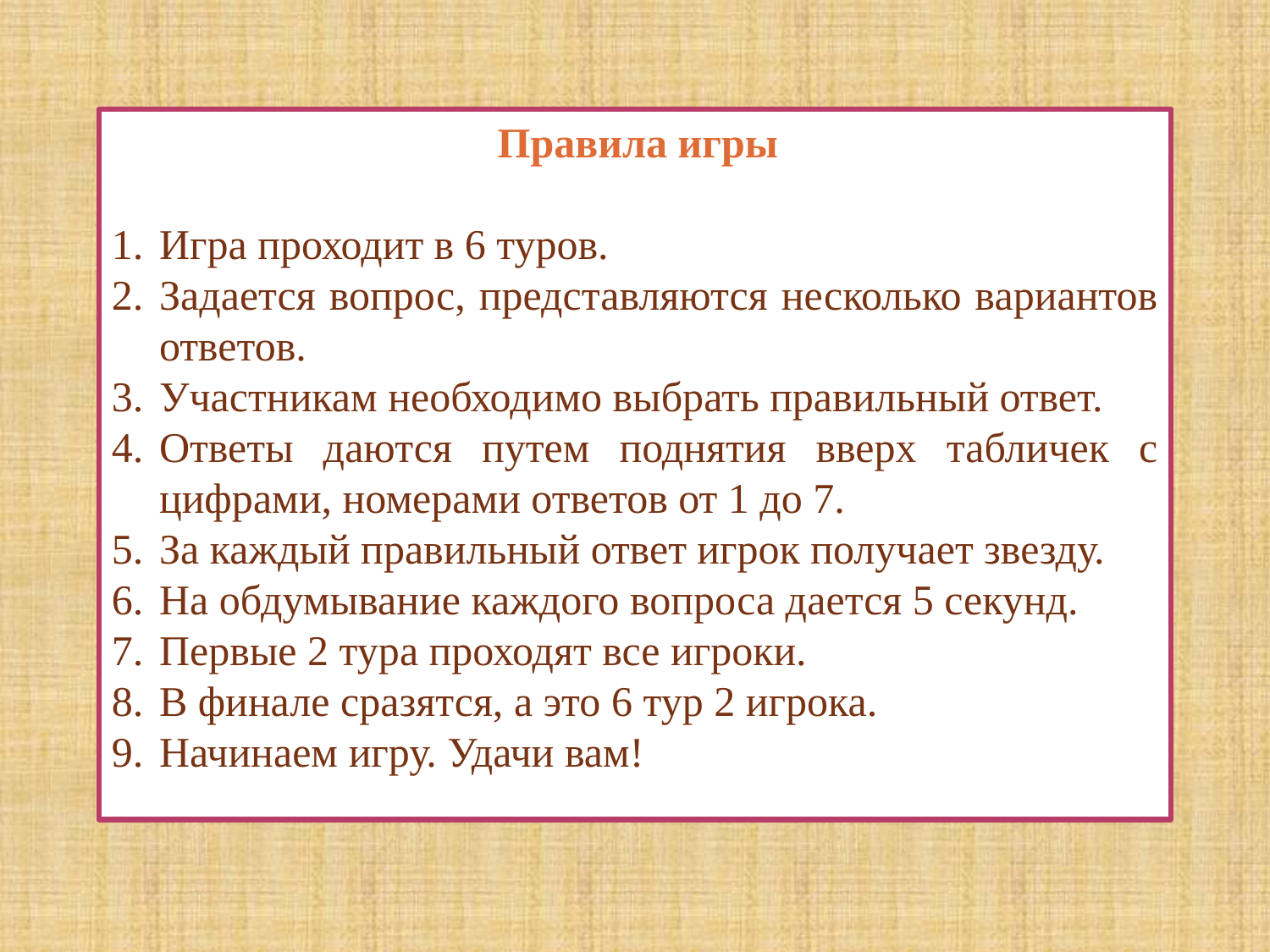

Правила игры

Игра проходит в 6 туров.
Задается вопрос, представляются несколько вариантов ответов.
Участникам необходимо выбрать правильный ответ.
Ответы даются путем поднятия вверх табличек с цифрами, номерами ответов от 1 до 7.
За каждый правильный ответ игрок получает звезду.
На обдумывание каждого вопроса дается 5 секунд.
Первые 2 тура проходят все игроки.
В финале сразятся, а это 6 тур 2 игрока.
Начинаем игру. Удачи вам!